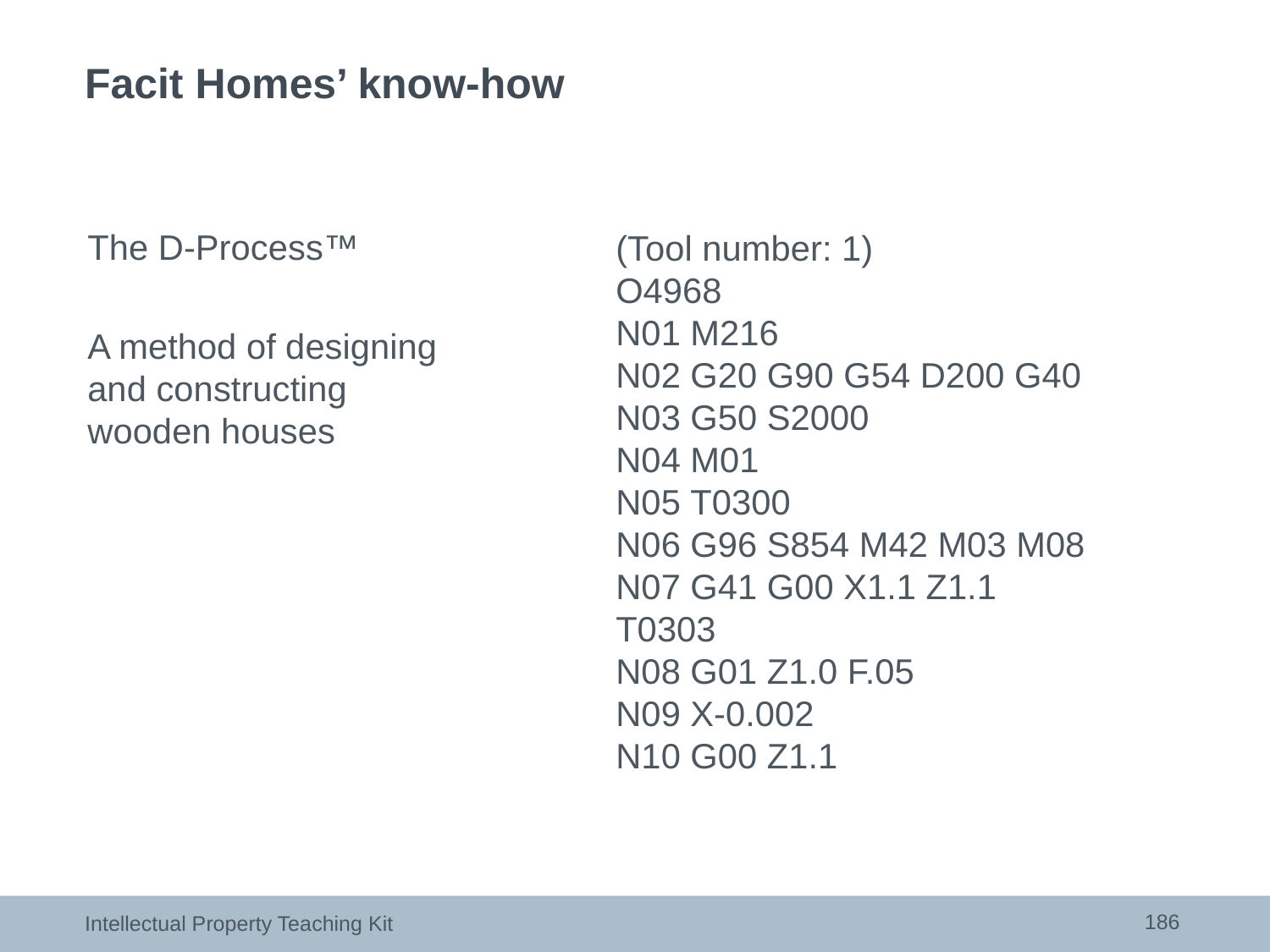

# Facit Homes’ know-how
(Tool number: 1)
O4968
N01 M216
N02 G20 G90 G54 D200 G40
N03 G50 S2000
N04 M01
N05 T0300
N06 G96 S854 M42 M03 M08
N07 G41 G00 X1.1 Z1.1 T0303
N08 G01 Z1.0 F.05
N09 X-0.002
N10 G00 Z1.1
The D-Process™

A method of designing and constructing wooden houses
186
Intellectual Property Teaching Kit